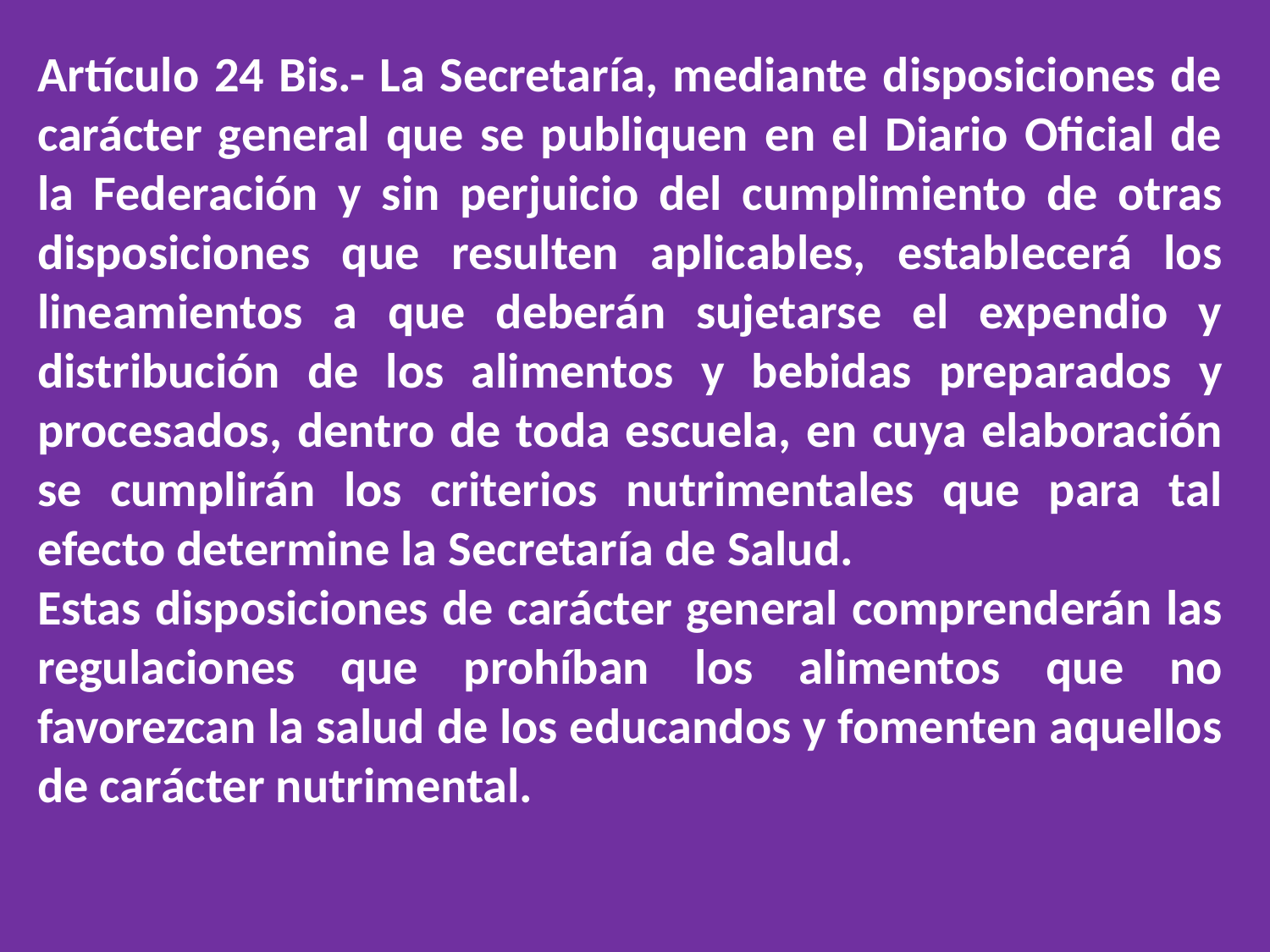

Artículo 24 Bis.- La Secretaría, mediante disposiciones de carácter general que se publiquen en el Diario Oficial de la Federación y sin perjuicio del cumplimiento de otras disposiciones que resulten aplicables, establecerá los lineamientos a que deberán sujetarse el expendio y distribución de los alimentos y bebidas preparados y procesados, dentro de toda escuela, en cuya elaboración se cumplirán los criterios nutrimentales que para tal efecto determine la Secretaría de Salud.
Estas disposiciones de carácter general comprenderán las regulaciones que prohíban los alimentos que no favorezcan la salud de los educandos y fomenten aquellos de carácter nutrimental.